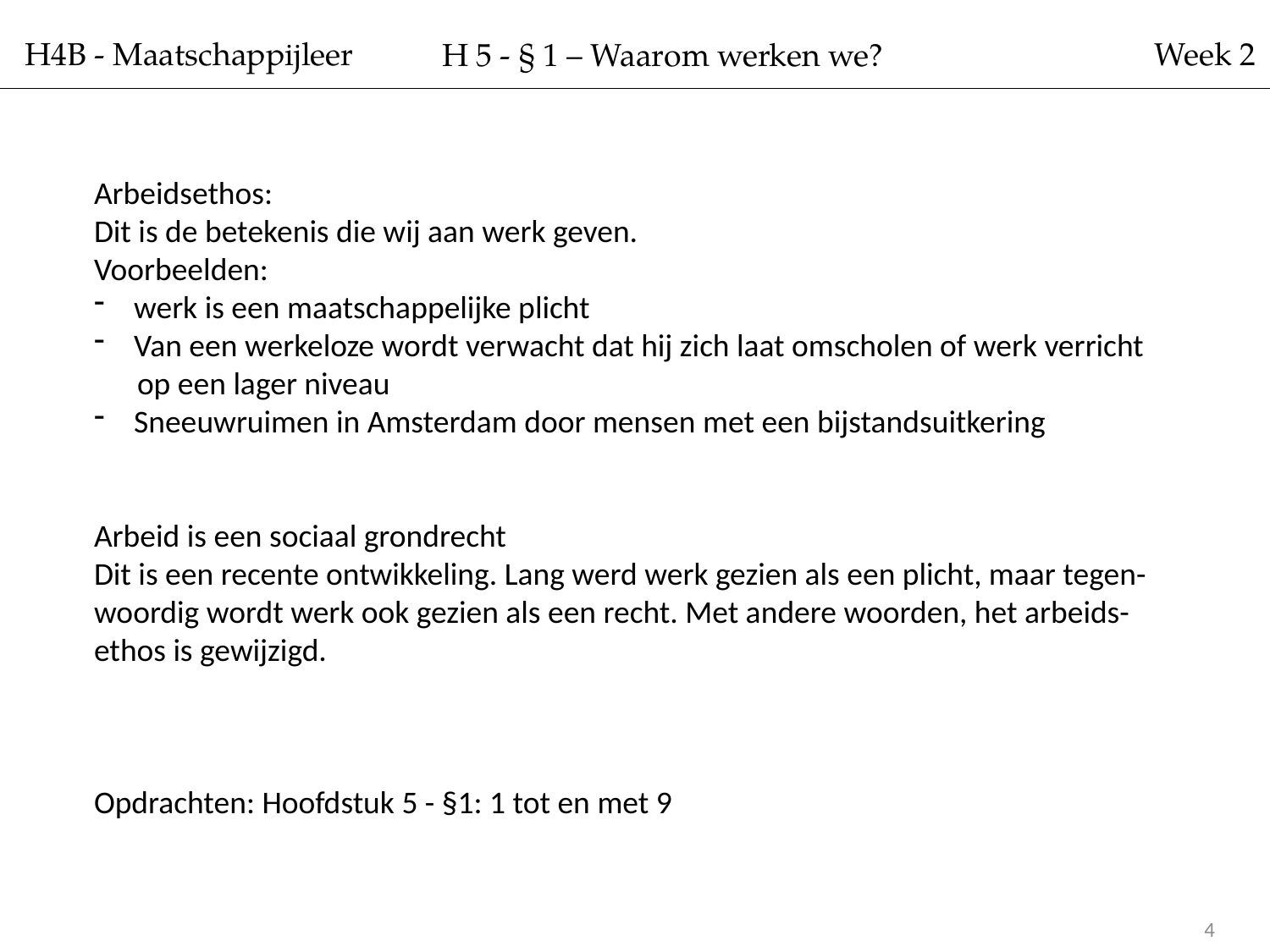

H4B - Maatschappijleer
Week 2
H 5 - § 1 – Waarom werken we?
Arbeidsethos:
Dit is de betekenis die wij aan werk geven.
Voorbeelden:
werk is een maatschappelijke plicht
Van een werkeloze wordt verwacht dat hij zich laat omscholen of werk verricht
      op een lager niveau
Sneeuwruimen in Amsterdam door mensen met een bijstandsuitkering

Arbeid is een sociaal grondrecht
Dit is een recente ontwikkeling. Lang werd werk gezien als een plicht, maar tegen-
woordig wordt werk ook gezien als een recht. Met andere woorden, het arbeids-
ethos is gewijzigd.

Opdrachten: Hoofdstuk 5 - §1: 1 tot en met 9
4